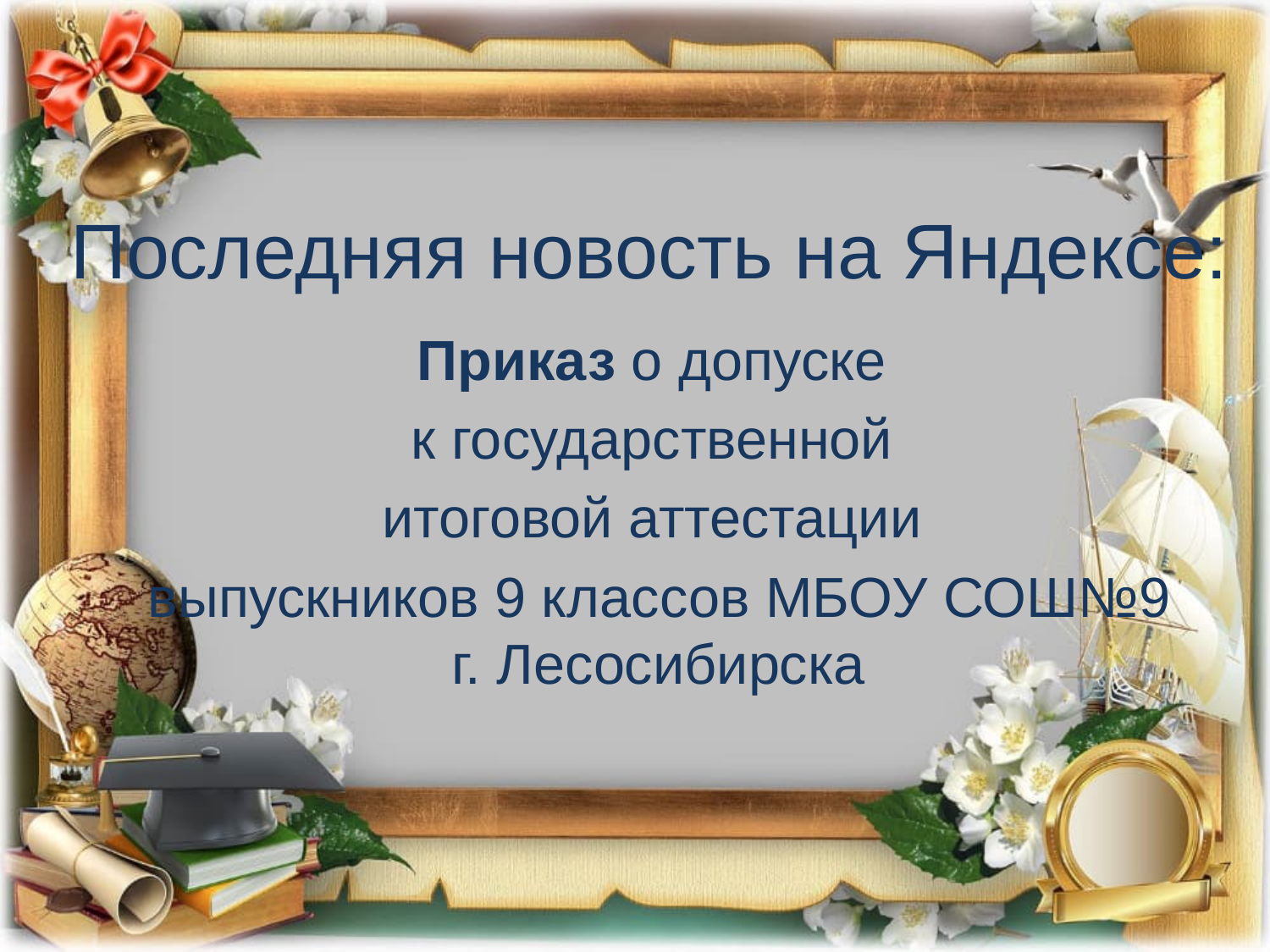

# Последняя новость на Яндексе:
Приказ о допуске
к государственной
итоговой аттестации
выпускников 9 классов МБОУ СОШ№9 г. Лесосибирска